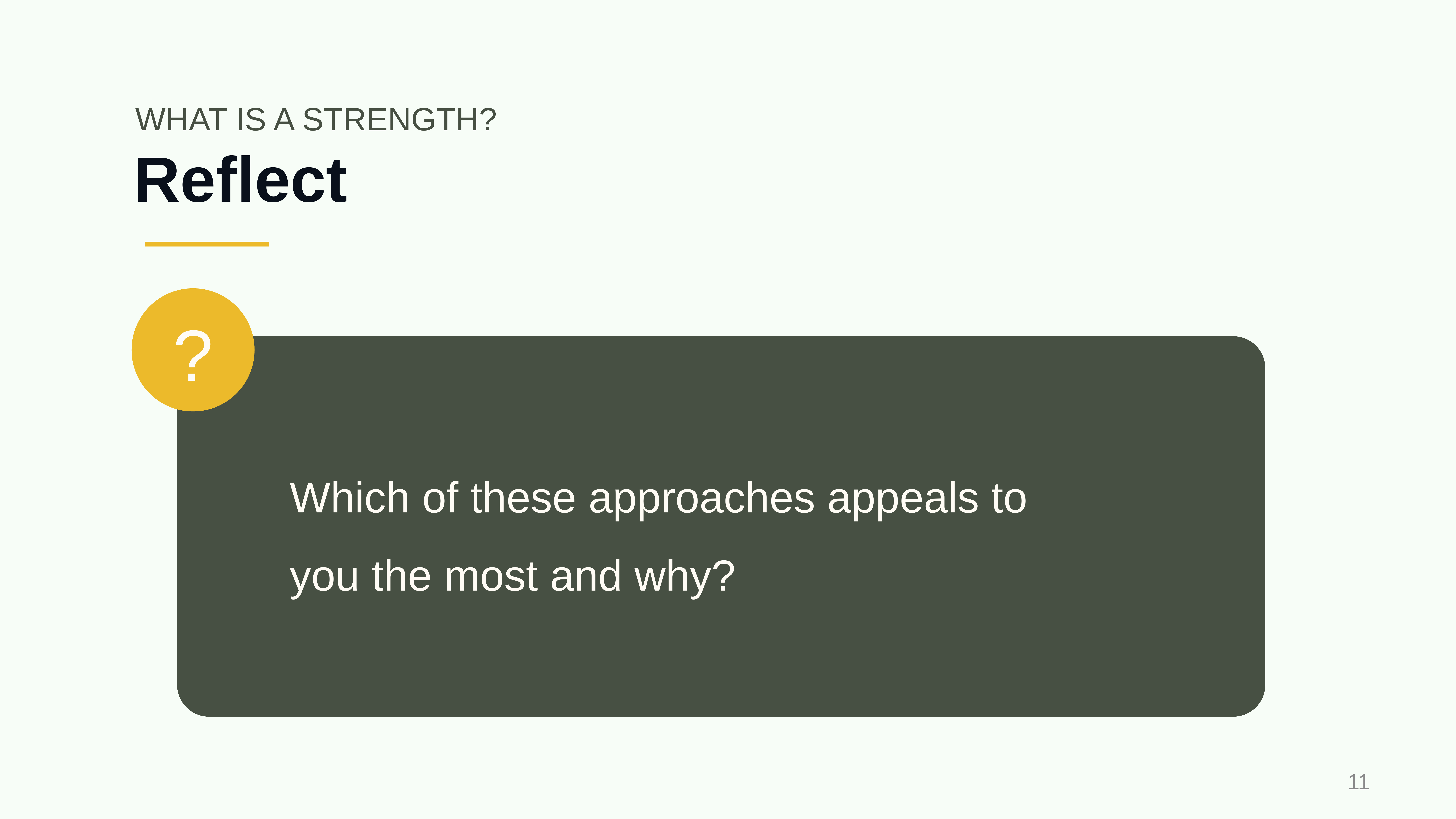

WHAT IS A STRENGTH?
# Reflect

?

Which of these approaches appeals to you the most and why?
11